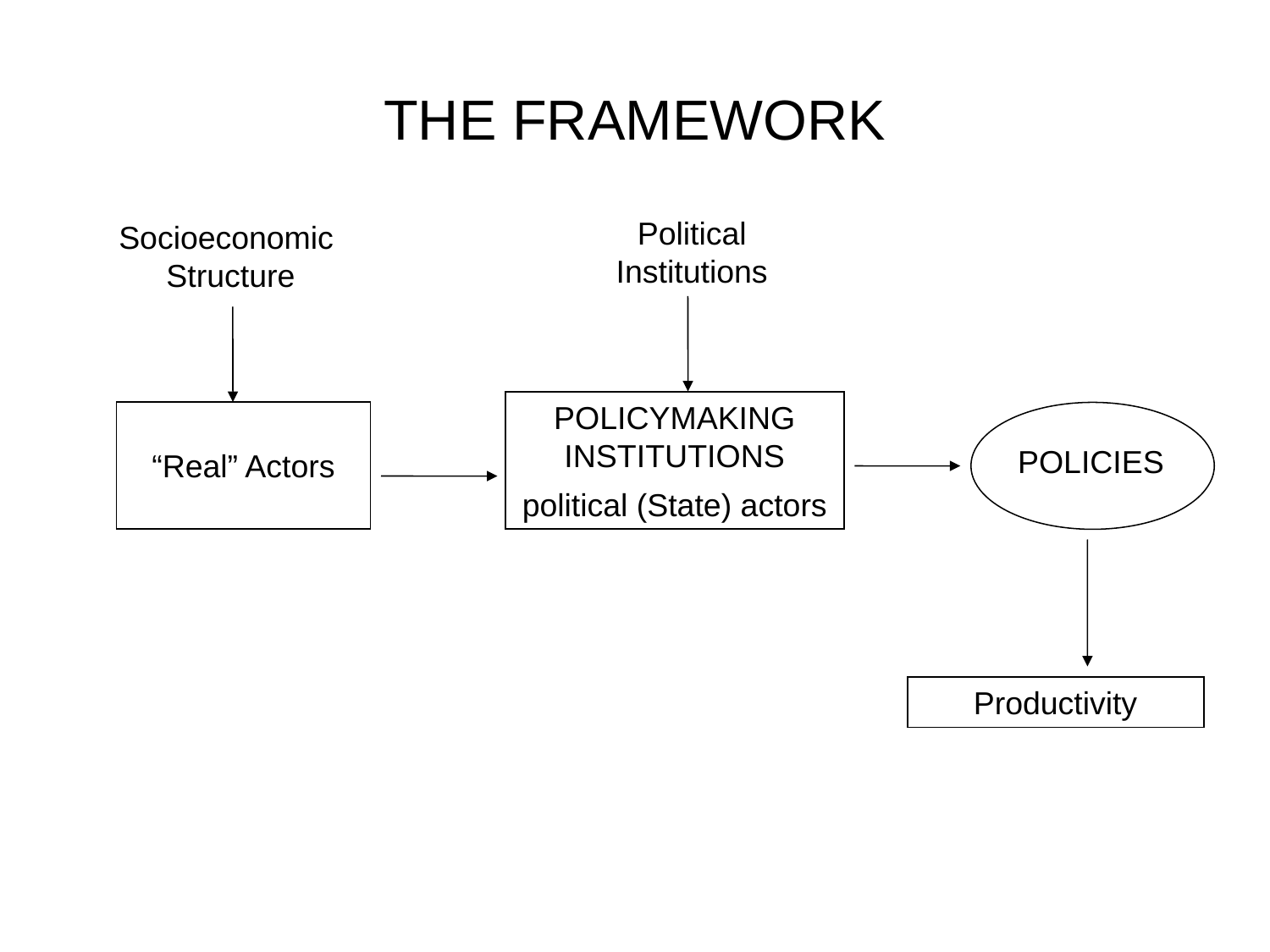

# THE FRAMEWORK
Political
Institutions
Socioeconomic
Structure

POLICYMAKING INSTITUTIONS
political (State) actors

“Real” Actors
POLICIES

Productivity